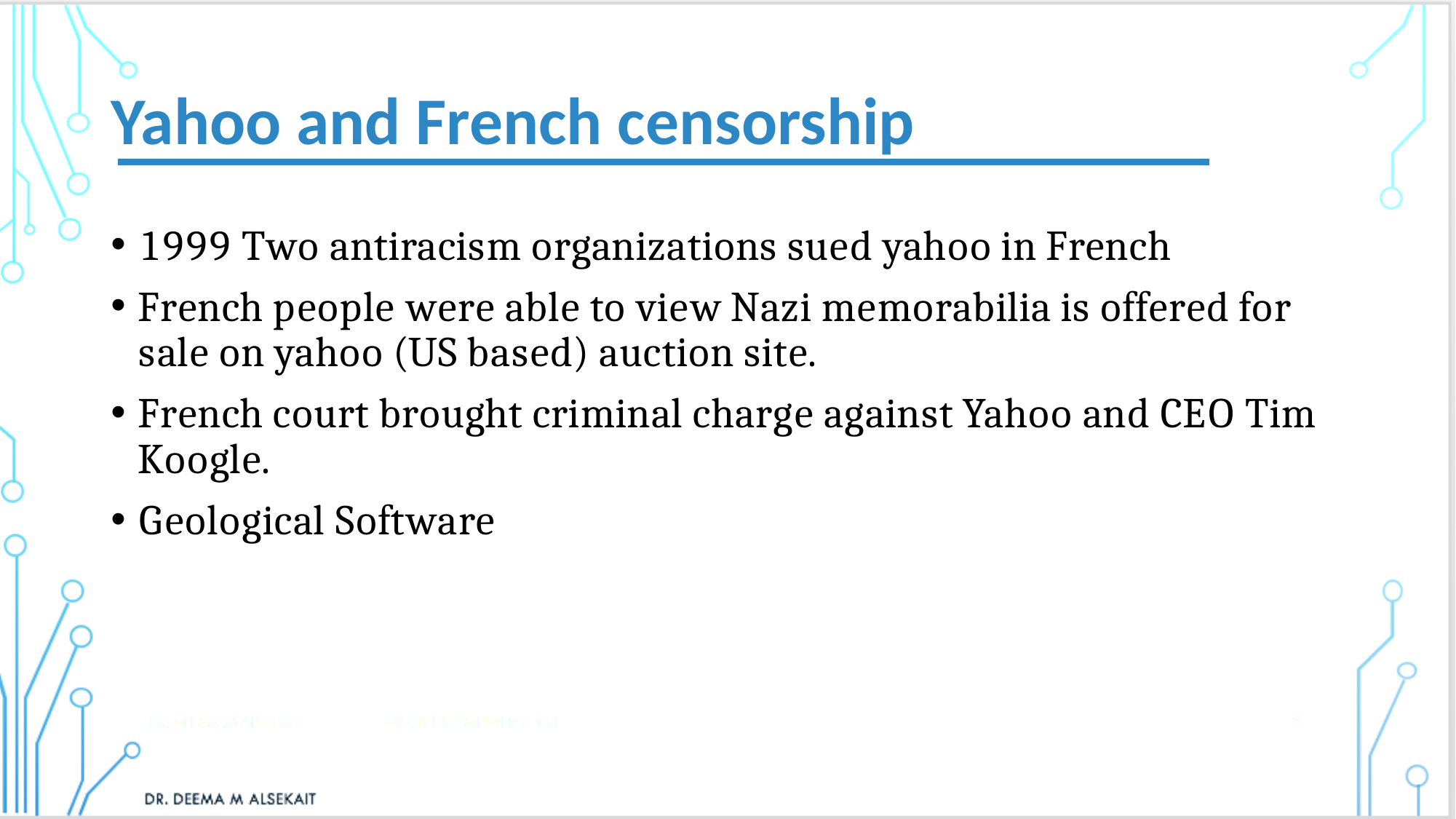

# Yahoo and French censorship
1999 Two antiracism organizations sued yahoo in French
French people were able to view Nazi memorabilia is offered for sale on yahoo (US based) auction site.
French court brought criminal charge against Yahoo and CEO Tim Koogle.
Geological Software